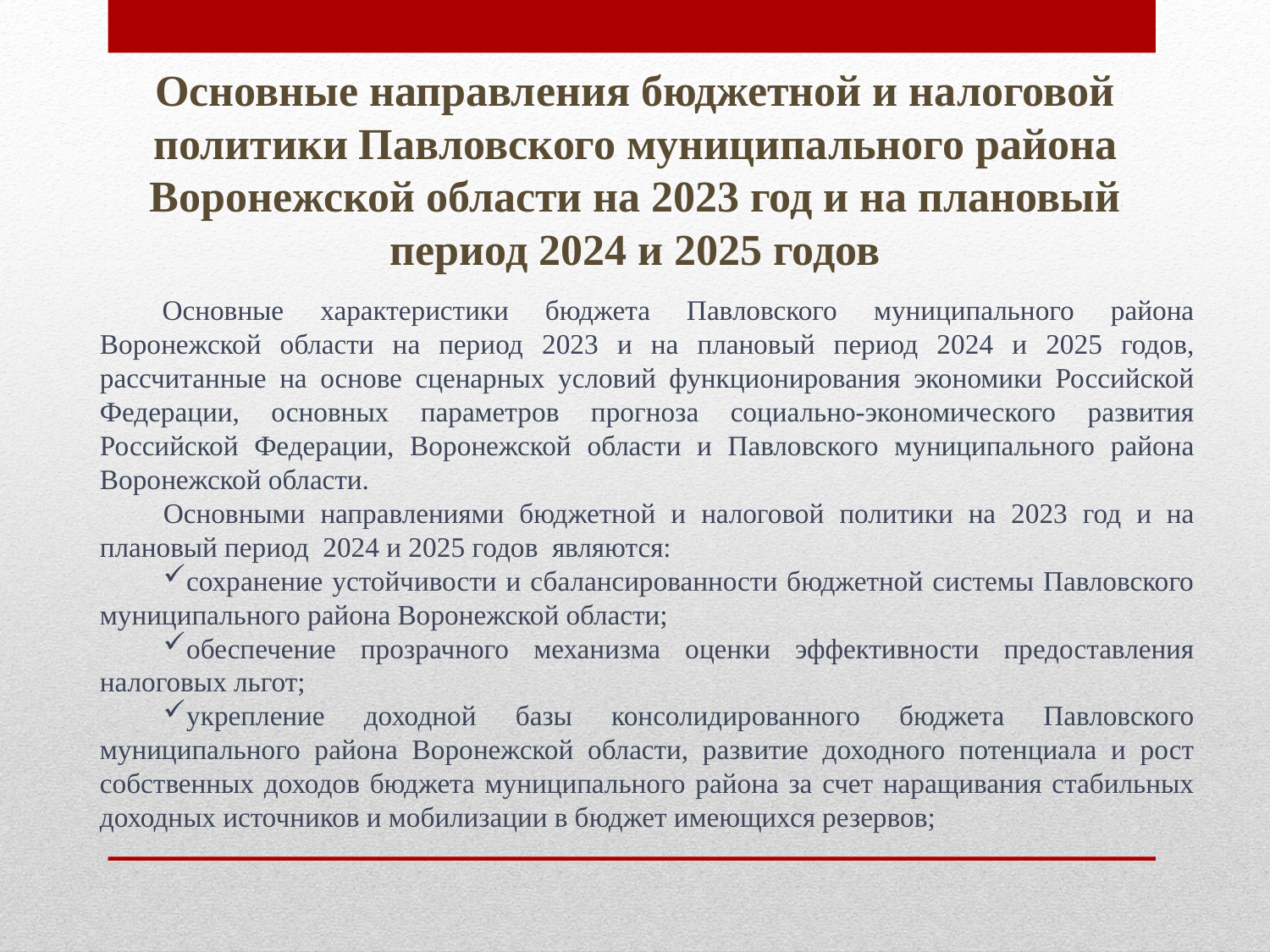

Основные направления бюджетной и налоговой политики Павловского муниципального района Воронежской области на 2023 год и на плановый период 2024 и 2025 годов
Основные характеристики бюджета Павловского муниципального района Воронежской области на период 2023 и на плановый период 2024 и 2025 годов, рассчитанные на основе сценарных условий функционирования экономики Российской Федерации, основных параметров прогноза социально-экономического развития Российской Федерации, Воронежской области и Павловского муниципального района Воронежской области.
Основными направлениями бюджетной и налоговой политики на 2023 год и на плановый период  2024 и 2025 годов  являются:
сохранение устойчивости и сбалансированности бюджетной системы Павловского муниципального района Воронежской области;
обеспечение прозрачного механизма оценки эффективности предоставления налоговых льгот;
укрепление доходной базы консолидированного бюджета Павловского муниципального района Воронежской области, развитие доходного потенциала и рост собственных доходов бюджета муниципального района за счет наращивания стабильных доходных источников и мобилизации в бюджет имеющихся резервов;